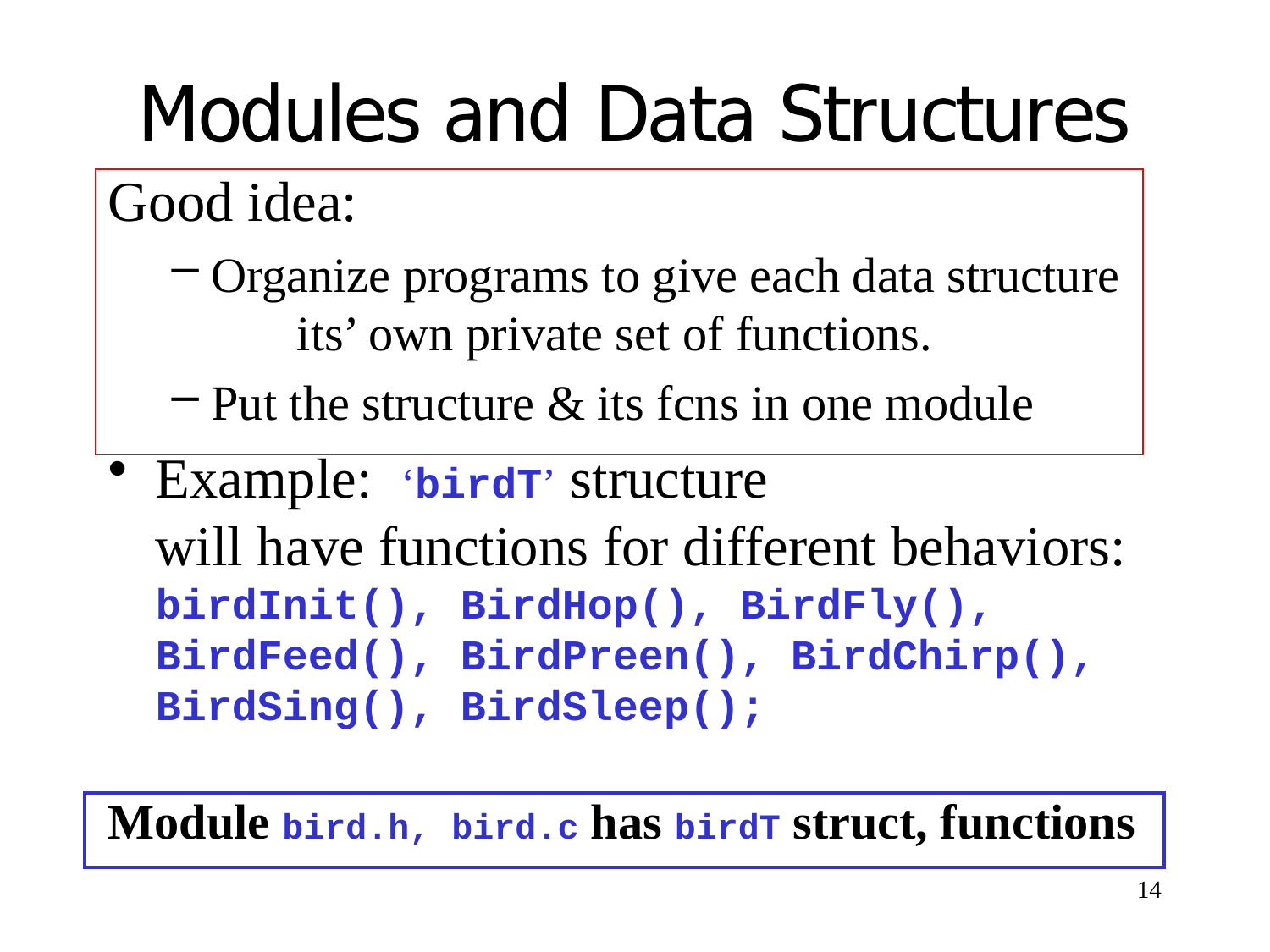

# Modules and Data Structures
Good idea:
Organize programs to give each data structure
       its’ own private set of functions.
Put the structure & its fcns in one module
Example:  ‘birdT’ structure
will have functions for different behaviors:
birdInit(), BirdHop(), BirdFly(), BirdFeed(), BirdPreen(), BirdChirp(),  BirdSing(), BirdSleep();
Module bird.h, bird.c has birdT struct, functions

14